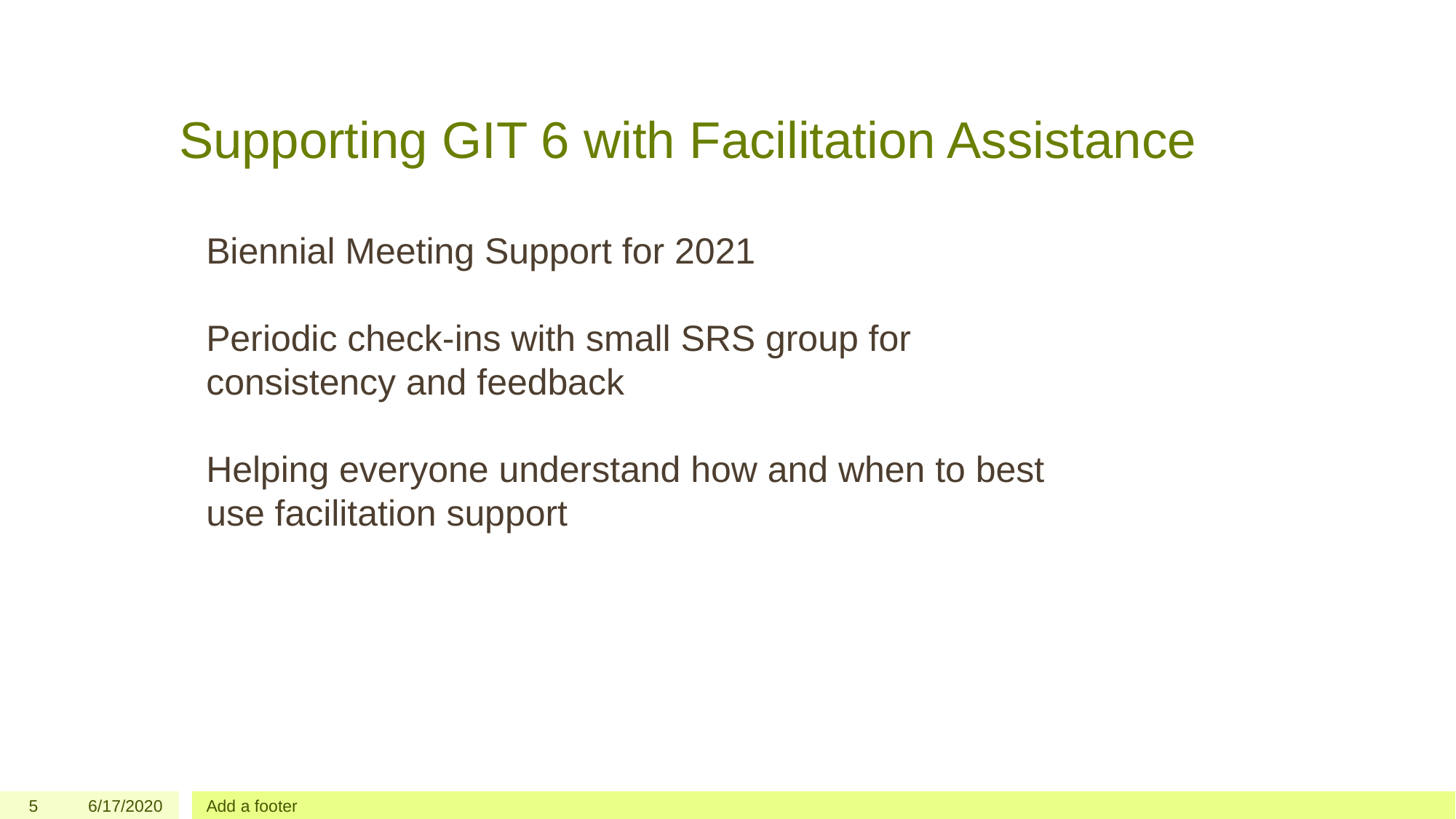

# Supporting GIT 6 with Facilitation Assistance
Biennial Meeting Support for 2021

Periodic check-ins with small SRS group for consistency and feedback

Helping everyone understand how and when to best use facilitation support
5
6/17/2020
Add a footer